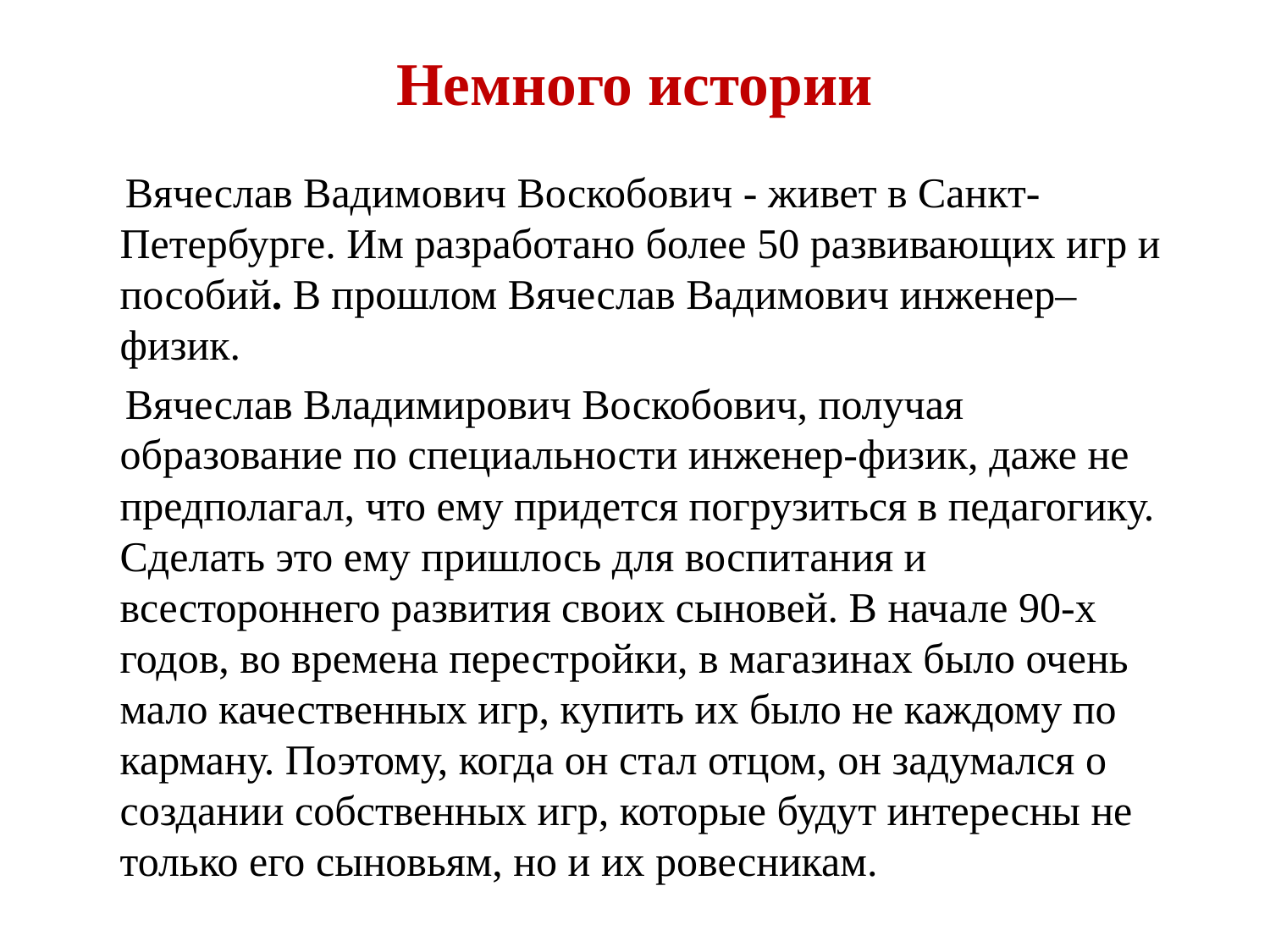

# Немного истории
     Вячеслав Вадимович Воскобович - живет в Санкт-Петербурге. Им разработано более 50 развивающих игр и пособий. В прошлом Вячеслав Вадимович инженер–физик.
     Вячеслав Владимирович Воскобович, получая образование по специальности инженер-физик, даже не предполагал, что ему придется погрузиться в педагогику. Сделать это ему пришлось для воспитания и всестороннего развития своих сыновей. В начале 90-х годов, во времена перестройки, в магазинах было очень мало качественных игр, купить их было не каждому по карману. Поэтому, когда он стал отцом, он задумался о создании собственных игр, которые будут интересны не только его сыновьям, но и их ровесникам.